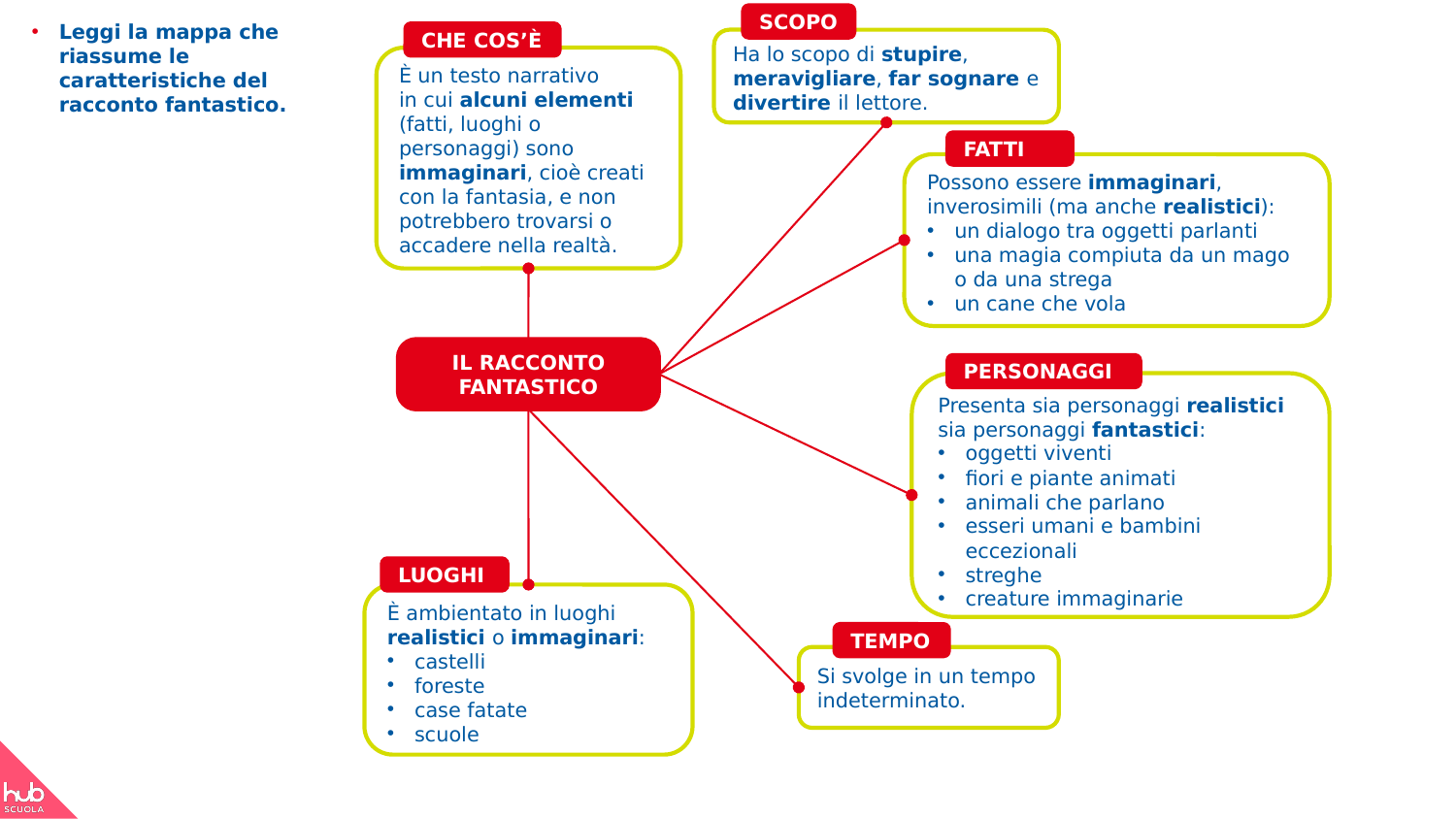

SCOPO
Ha lo scopo di stupire,
meravigliare, far sognare e divertire il lettore.
Leggi la mappa che riassume le caratteristiche del racconto fantastico.
CHE COS’È
È un testo narrativo
in cui alcuni elementi
(fatti, luoghi o
personaggi) sono
immaginari, cioè creati
con la fantasia, e non
potrebbero trovarsi o
accadere nella realtà.
FATTI
Possono essere immaginari,
inverosimili (ma anche realistici):
un dialogo tra oggetti parlanti
una magia compiuta da un mago o da una strega
un cane che vola
IL RACCONTO
FANTASTICO
PERSONAGGI
Presenta sia personaggi realistici
sia personaggi fantastici:
oggetti viventi
fiori e piante animati
animali che parlano
esseri umani e bambini eccezionali
streghe
creature immaginarie
LUOGHI
È ambientato in luoghi
realistici o immaginari:
castelli
foreste
case fatate
scuole
TEMPO
Si svolge in un tempo
indeterminato.